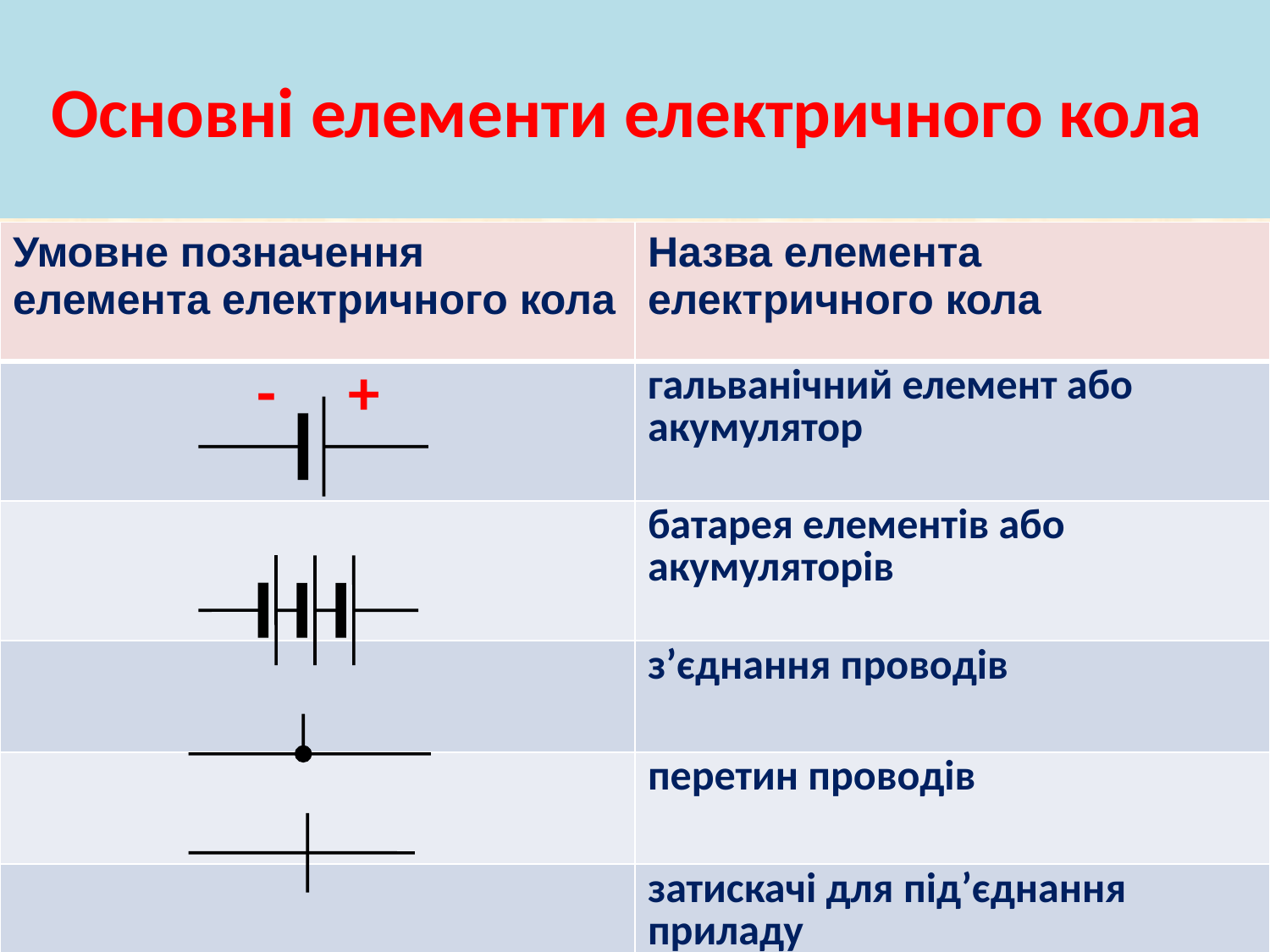

# Основні елементи електричного кола
| Умовне позначення елемента електричного кола | Назва елемента електричного кола |
| --- | --- |
| - + | гальванічний елемент або акумулятор |
|  | батарея елементів або акумуляторів |
|  | з’єднання проводів |
|  | перетин проводів |
|  | затискачі для під’єднання приладу |